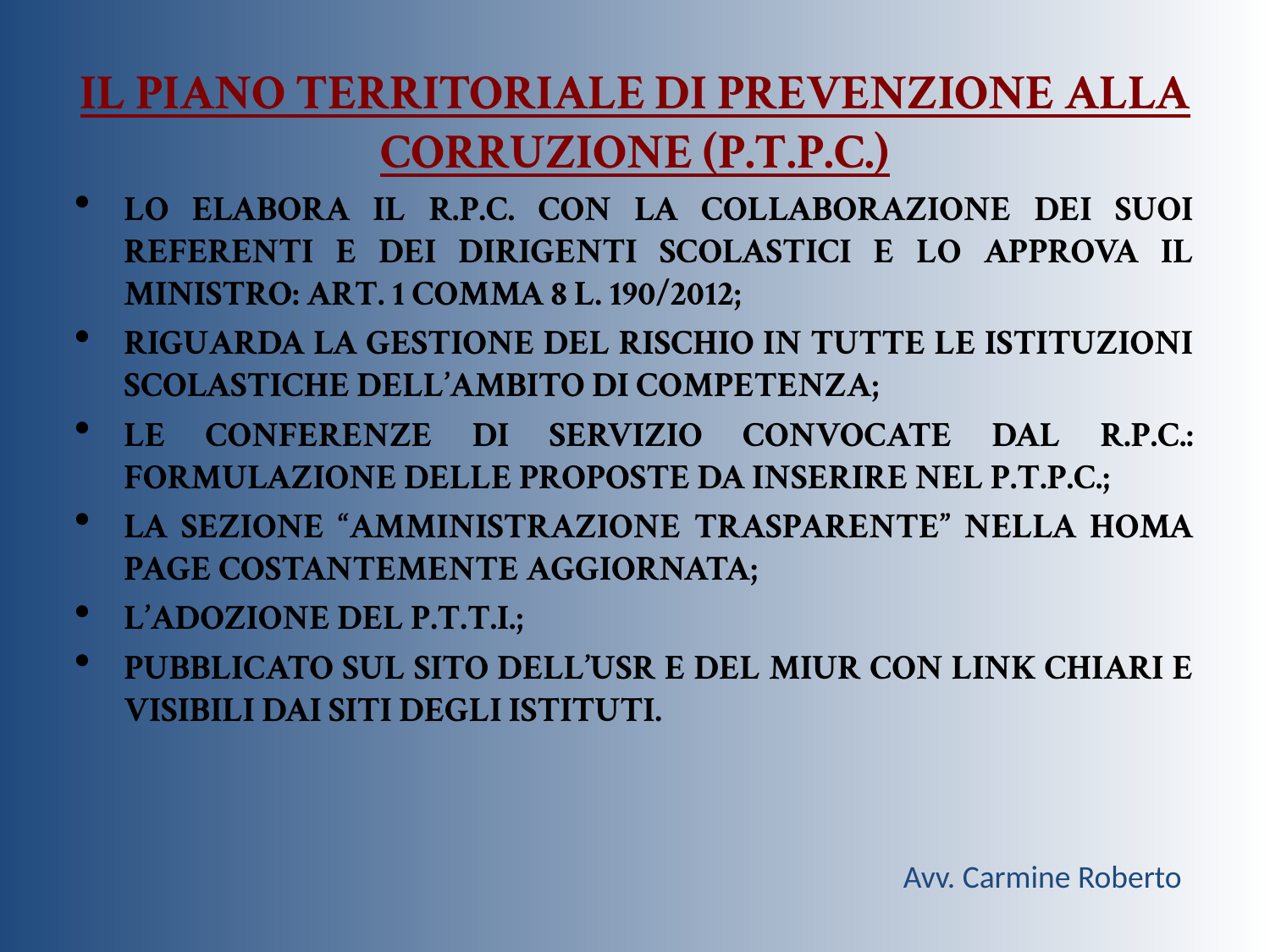

IL PIANO TERRITORIALE DI PREVENZIONE ALLA CORRUZIONE (P.T.P.C.)
LO ELABORA IL R.P.C. CON LA COLLABORAZIONE DEI SUOI REFERENTI E DEI DIRIGENTI SCOLASTICI E LO APPROVA IL MINISTRO: ART. 1 COMMA 8 L. 190/2012;
RIGUARDA LA GESTIONE DEL RISCHIO IN TUTTE LE ISTITUZIONI SCOLASTICHE DELL’AMBITO DI COMPETENZA;
LE CONFERENZE DI SERVIZIO CONVOCATE DAL R.P.C.: FORMULAZIONE DELLE PROPOSTE DA INSERIRE NEL P.T.P.C.;
LA SEZIONE “AMMINISTRAZIONE TRASPARENTE” NELLA HOMA PAGE COSTANTEMENTE AGGIORNATA;
L’ADOZIONE DEL P.T.T.I.;
PUBBLICATO SUL SITO DELL’USR E DEL MIUR CON LINK CHIARI E VISIBILI DAI SITI DEGLI ISTITUTI.

Avv. Carmine Roberto